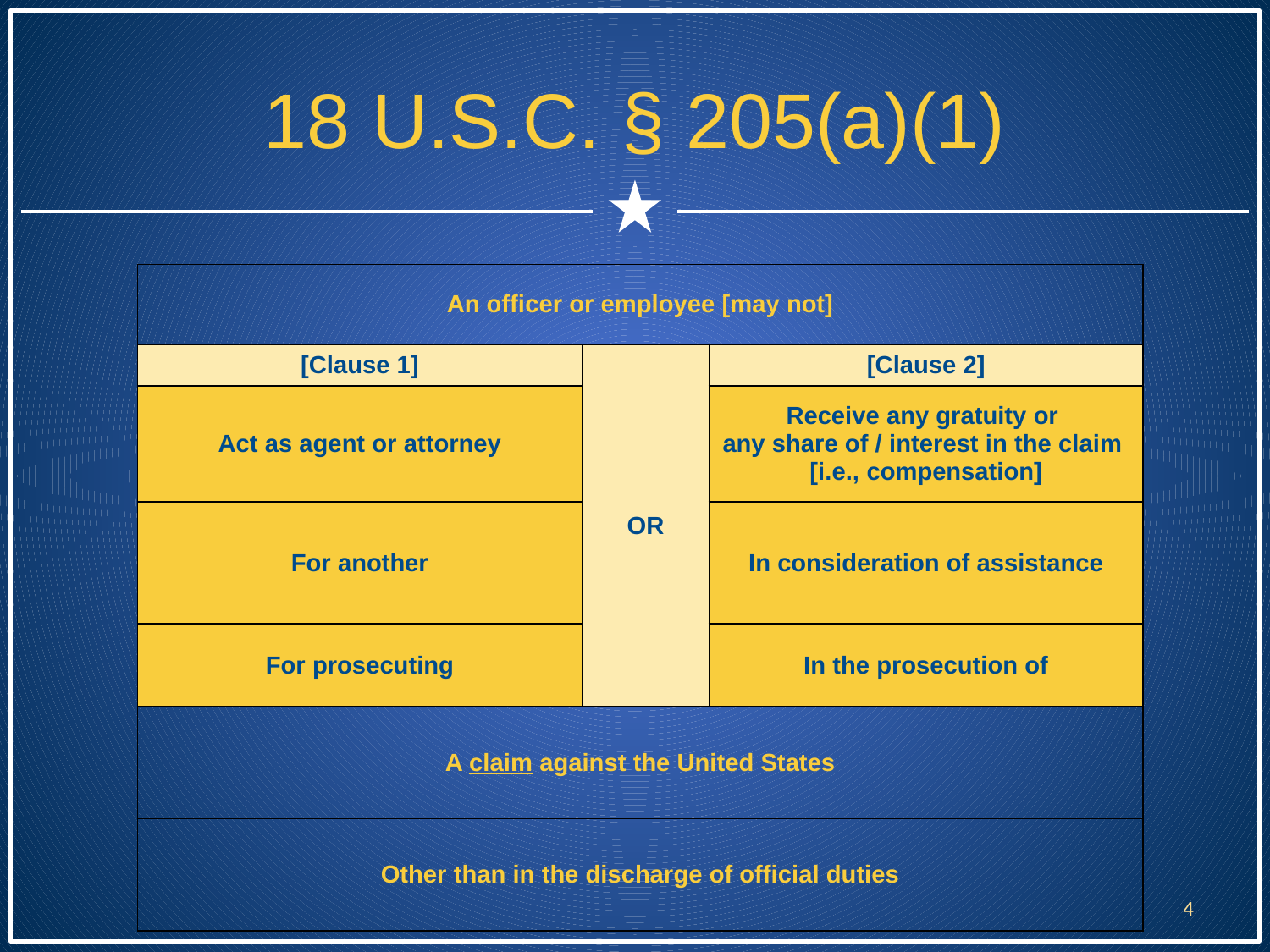

# 18 U.S.C. § 205(a)(1)
| An officer or employee [may not] |  |  |
| --- | --- | --- |
| [Clause 1] | OR | [Clause 2] |
| Act as agent or attorney |  | Receive any gratuity or any share of / interest in the claim [i.e., compensation] |
| For another |  | In consideration of assistance |
| For prosecuting |  | In the prosecution of |
| A claim against the United States |  |  |
| Other than in the discharge of official duties |  |  |
4